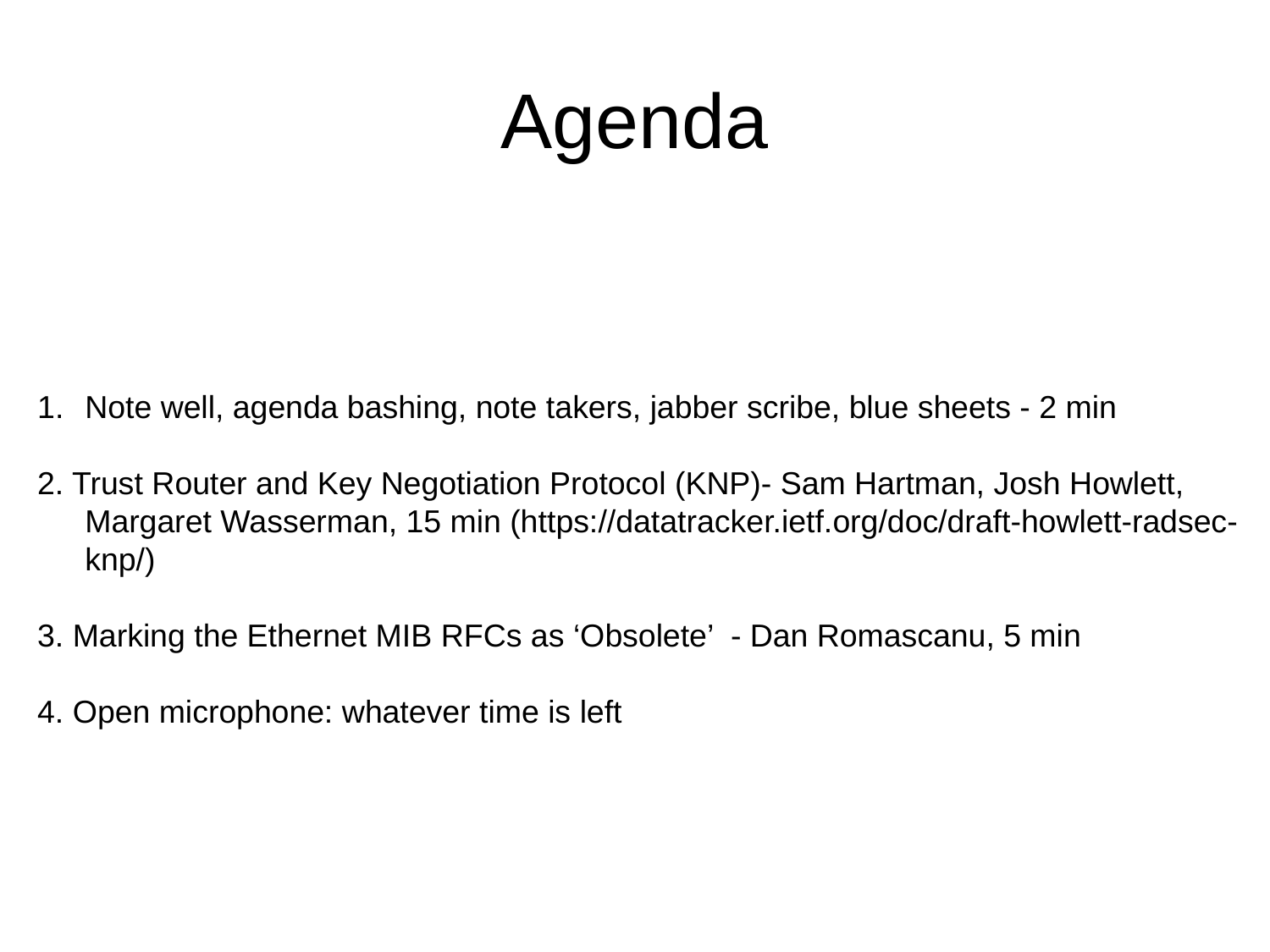

# Agenda
Note well, agenda bashing, note takers, jabber scribe, blue sheets - 2 min

2. Trust Router and Key Negotiation Protocol (KNP)- Sam Hartman, Josh Howlett, Margaret Wasserman, 15 min (https://datatracker.ietf.org/doc/draft-howlett-radsec-knp/)

3. Marking the Ethernet MIB RFCs as ‘Obsolete’  - Dan Romascanu, 5 min

4. Open microphone: whatever time is left